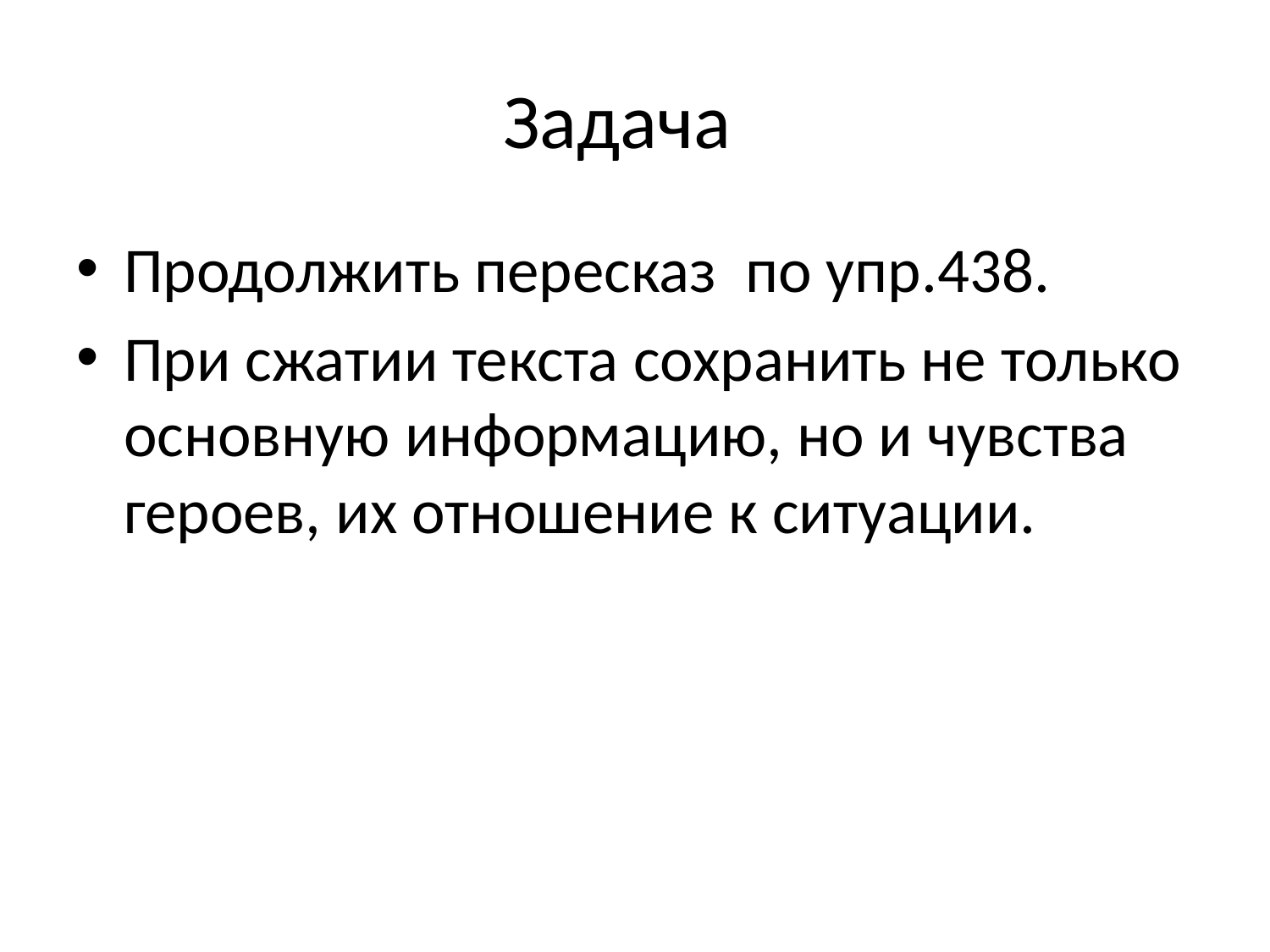

# Задача
Продолжить пересказ  по упр.438.
При сжатии текста сохранить не только основную информацию, но и чувства героев, их отношение к ситуации.